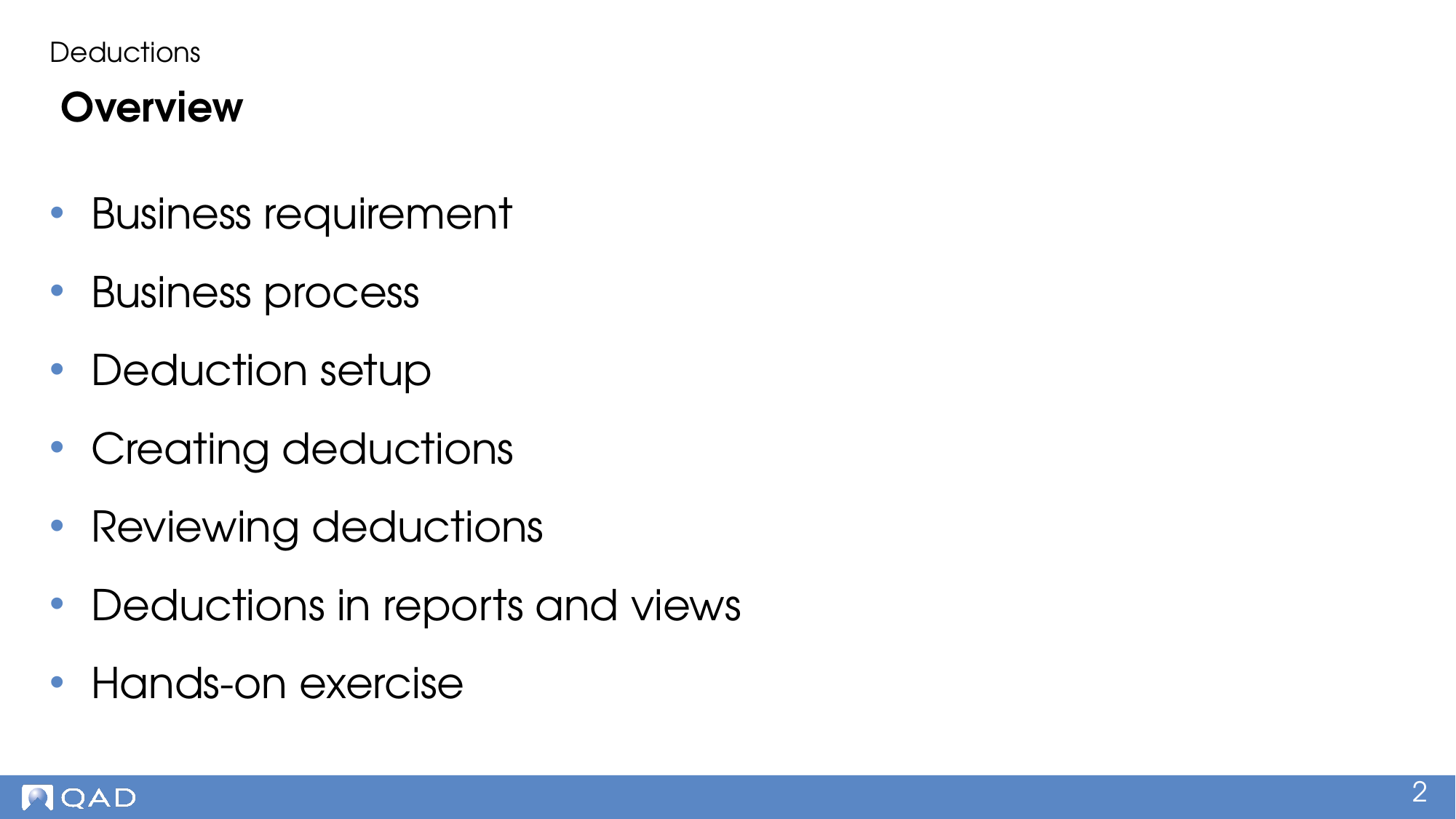

Deductions
# Overview
Business requirement
Business process
Deduction setup
Creating deductions
Reviewing deductions
Deductions in reports and views
Hands-on exercise

2